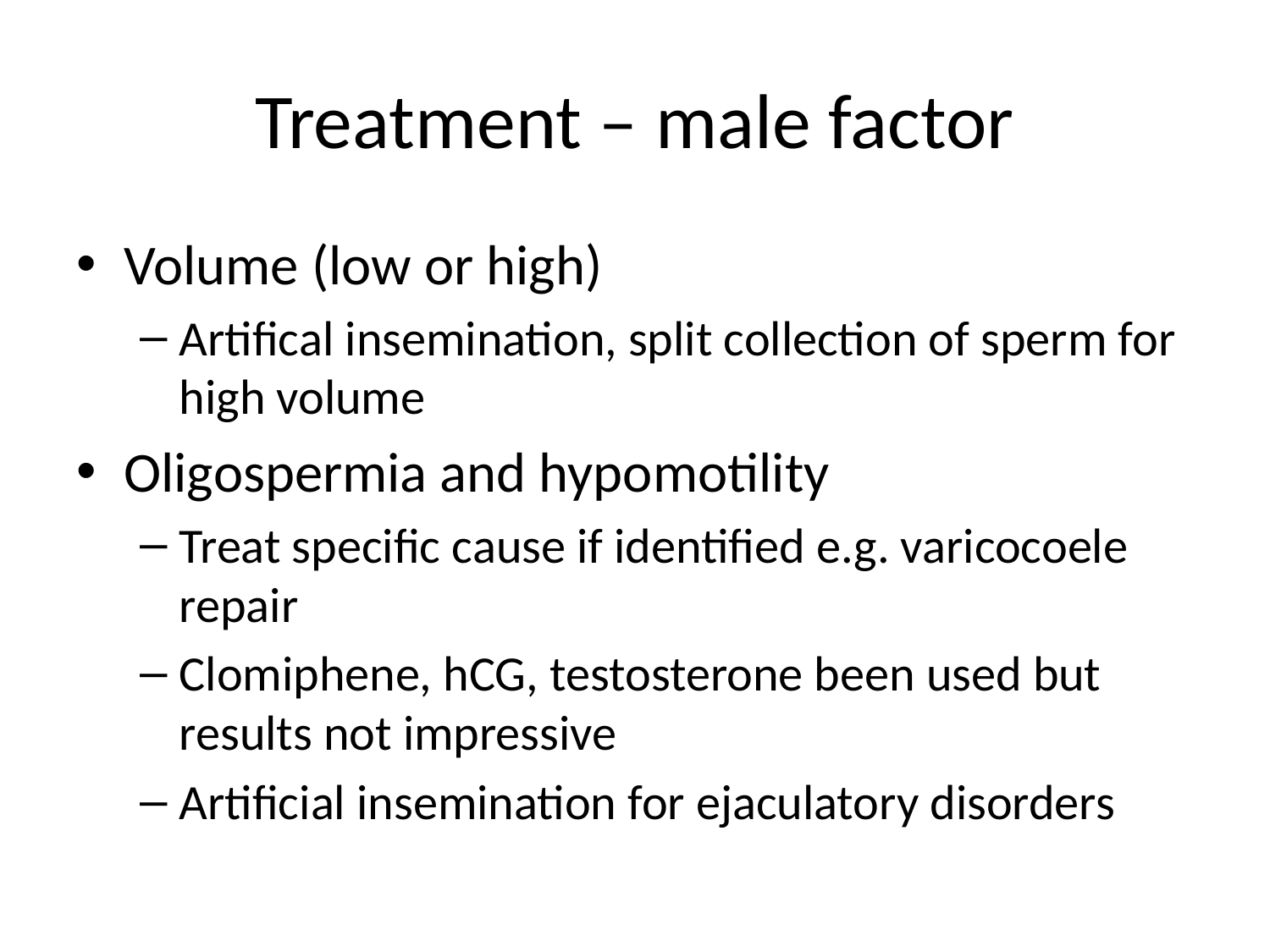

# Treatment – male factor
Volume (low or high)
Artifical insemination, split collection of sperm for high volume
Oligospermia and hypomotility
Treat specific cause if identified e.g. varicocoele repair
Clomiphene, hCG, testosterone been used but results not impressive
Artificial insemination for ejaculatory disorders